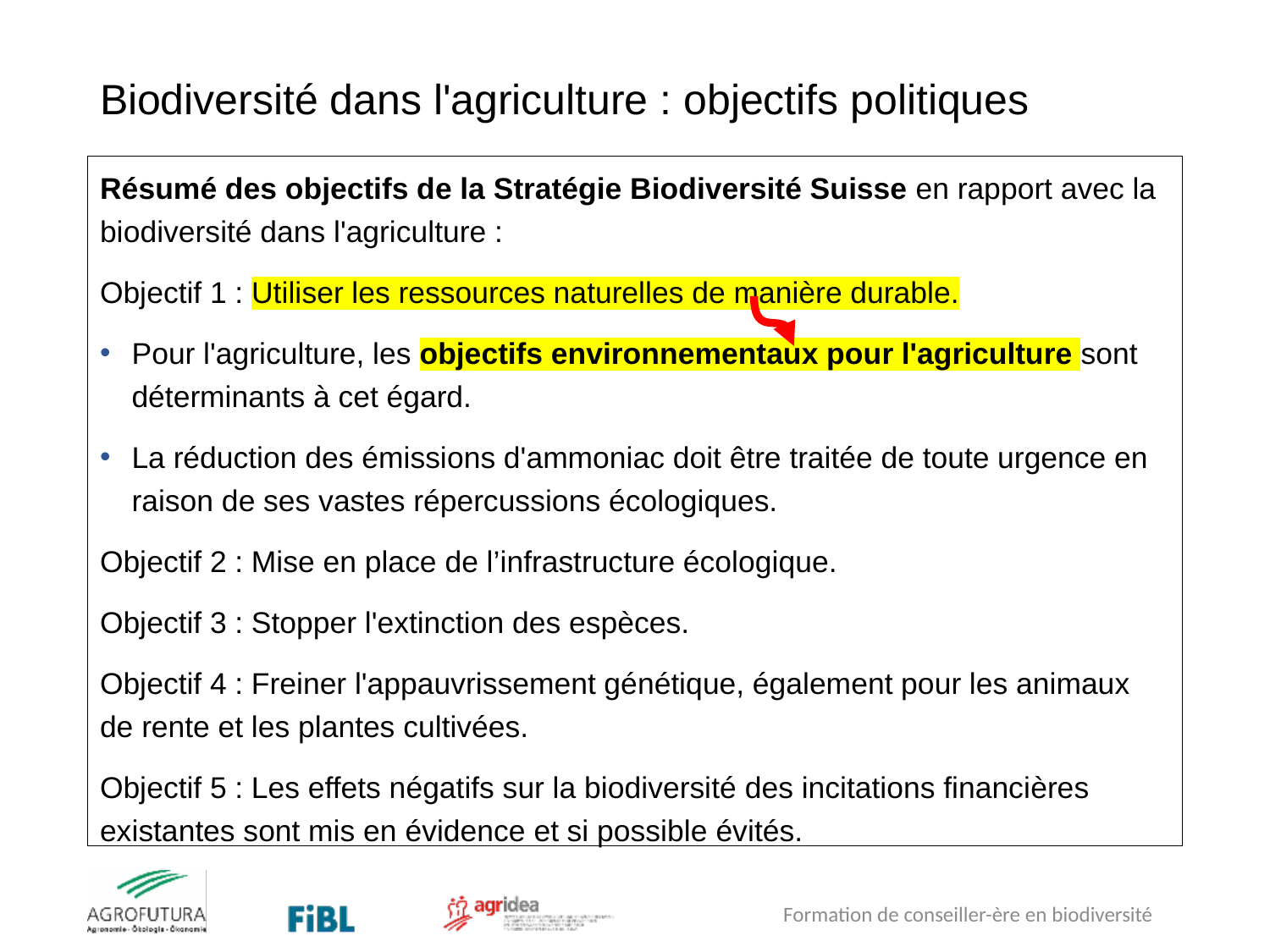

# Biodiversité dans l'agriculture : objectifs politiques
Résumé des objectifs de la Stratégie Biodiversité Suisse en rapport avec la biodiversité dans l'agriculture :
Objectif 1 : Utiliser les ressources naturelles de manière durable.
Pour l'agriculture, les objectifs environnementaux pour l'agriculture sont déterminants à cet égard.
La réduction des émissions d'ammoniac doit être traitée de toute urgence en raison de ses vastes répercussions écologiques.
Objectif 2 : Mise en place de l’infrastructure écologique.
Objectif 3 : Stopper l'extinction des espèces.
Objectif 4 : Freiner l'appauvrissement génétique, également pour les animaux de rente et les plantes cultivées.
Objectif 5 : Les effets négatifs sur la biodiversité des incitations financières existantes sont mis en évidence et si possible évités.
Formation de conseiller-ère en biodiversité